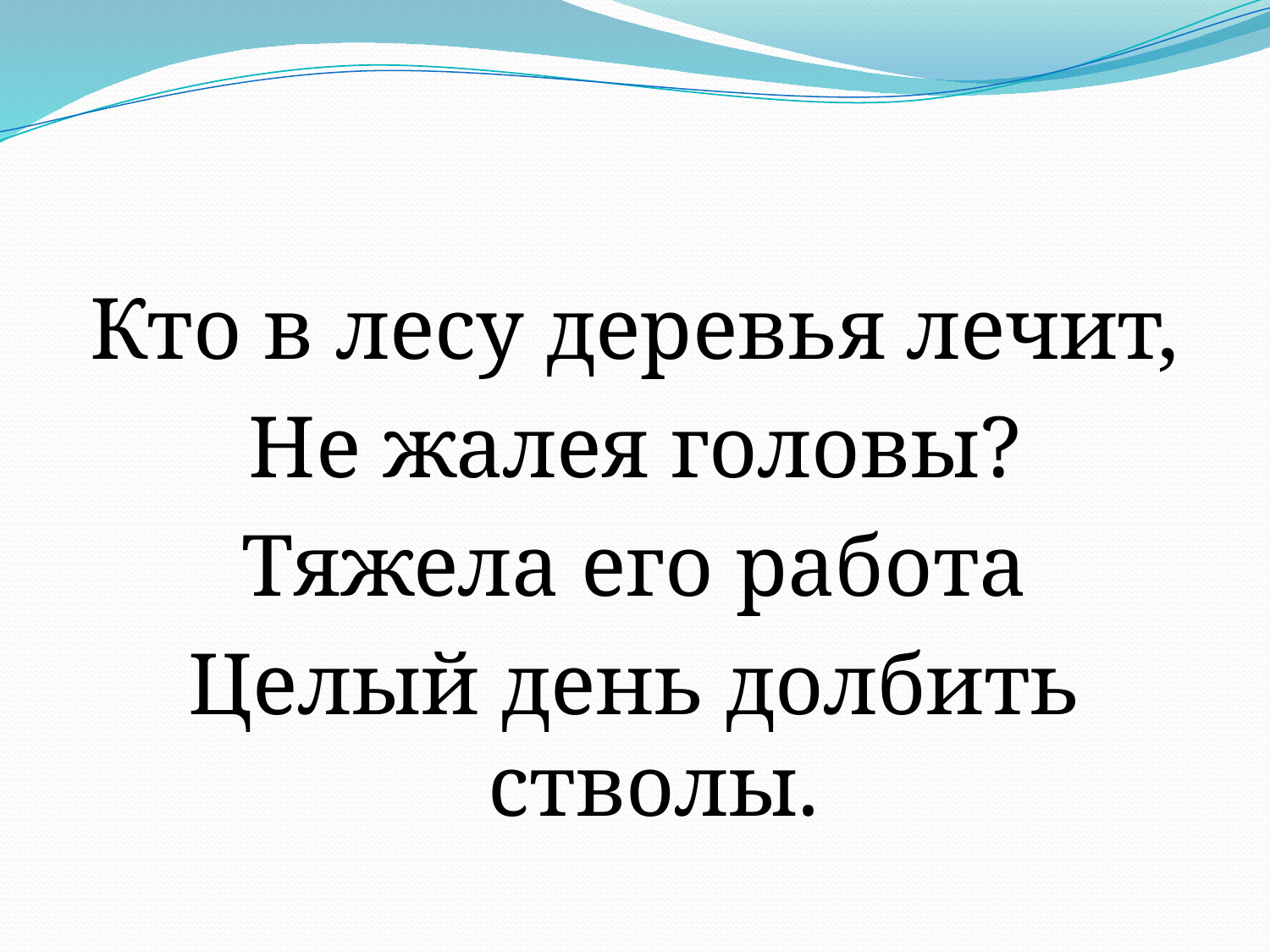

#
Кто в лесу деревья лечит,
Не жалея головы?
Тяжела его работа
Целый день долбить стволы.